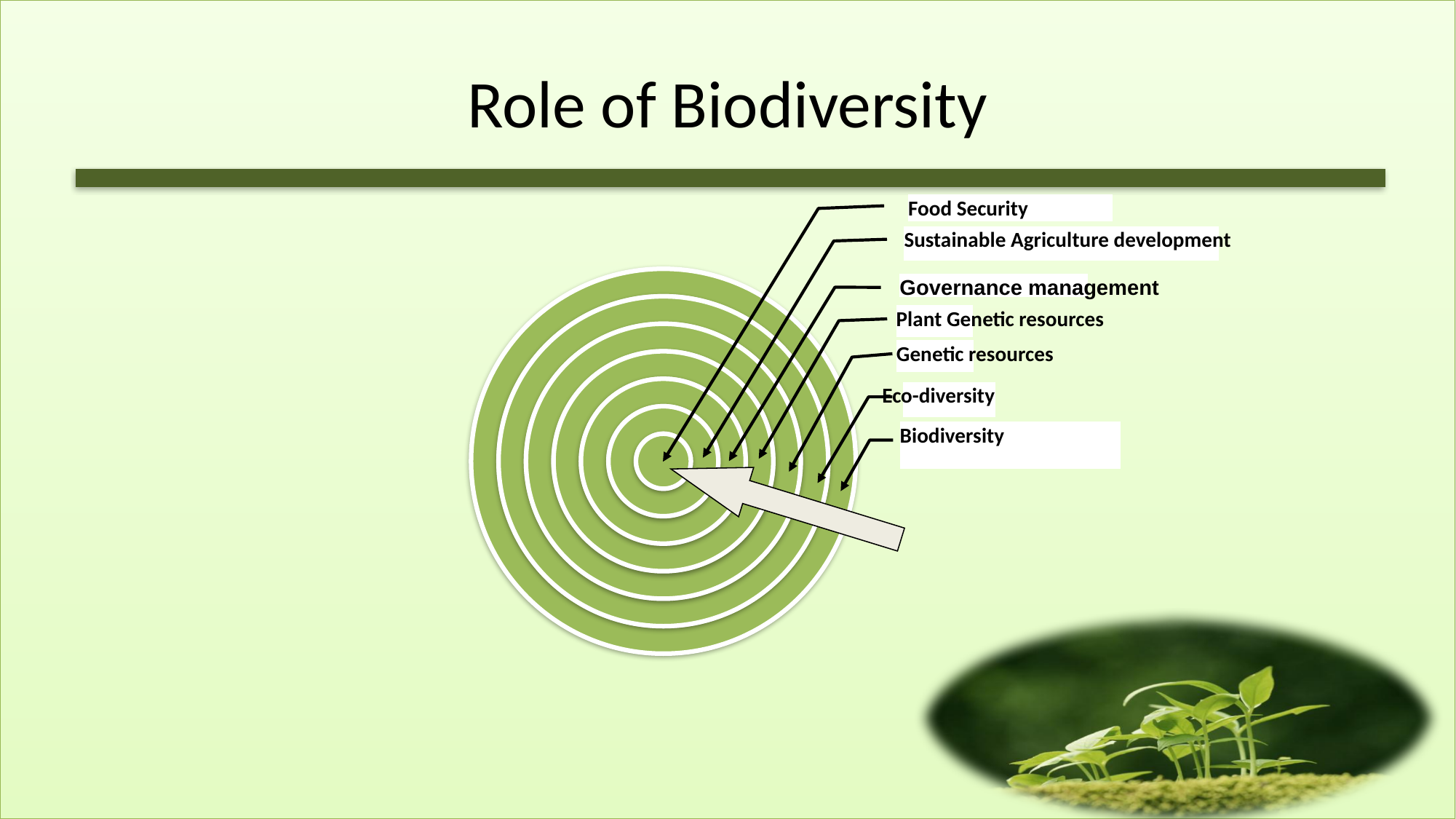

# Role of Biodiversity
Food Security
Sustainable Agriculture development

Governance management

Plant Genetic resources

Genetic resources

    Eco-diversity

Biodiversity